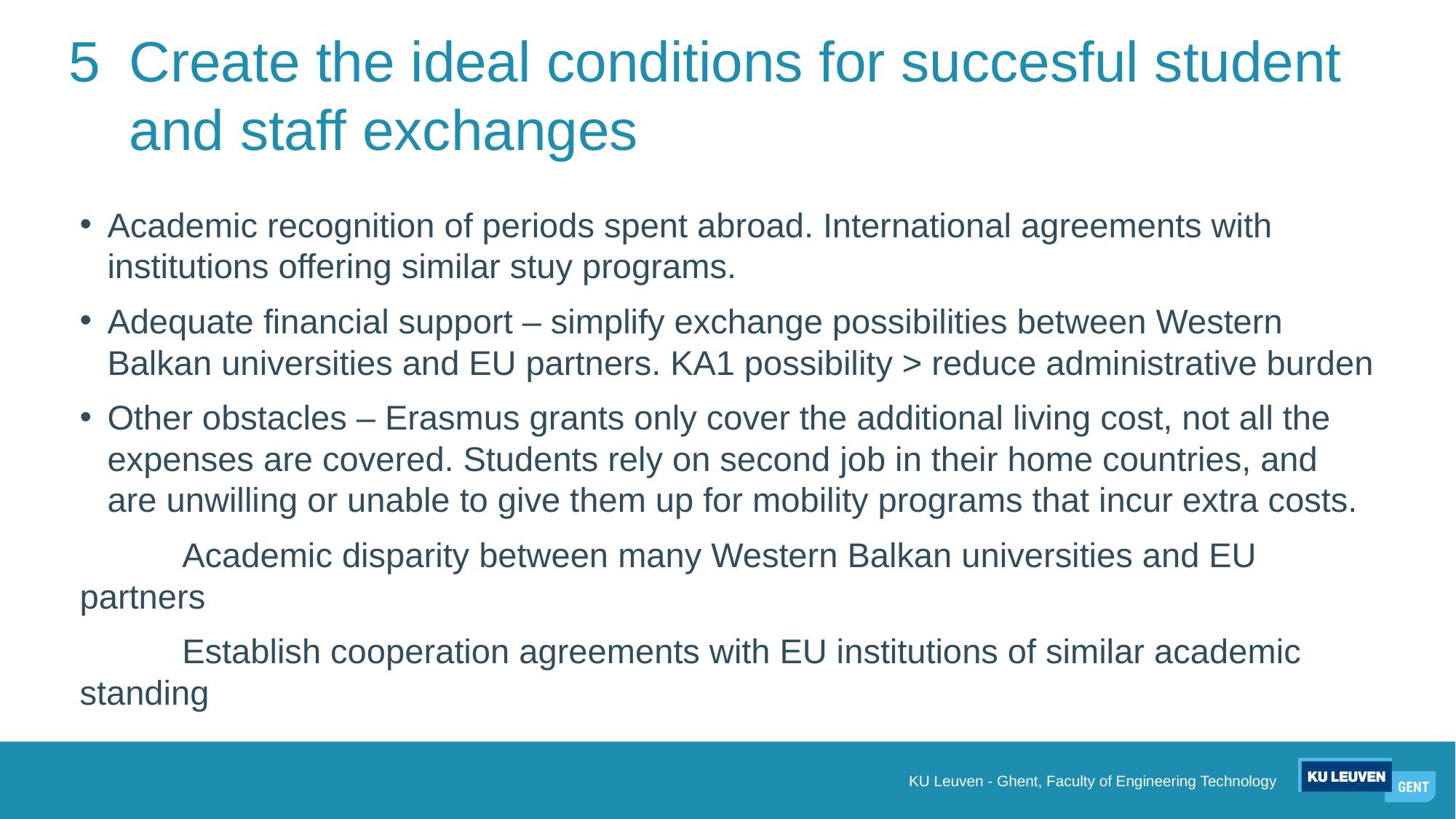

# 5	Create the ideal conditions for succesful student 	and staff exchanges
Academic recognition of periods spent abroad. International agreements with institutions offering similar stuy programs.
Adequate financial support – simplify exchange possibilities between Western Balkan universities and EU partners. KA1 possibility > reduce administrative burden
Other obstacles – Erasmus grants only cover the additional living cost, not all the expenses are covered. Students rely on second job in their home countries, and are unwilling or unable to give them up for mobility programs that incur extra costs.
	Academic disparity between many Western Balkan universities and EU 	partners
	Establish cooperation agreements with EU institutions of similar academic standing

KU Leuven - Ghent, Faculty of Engineering Technology